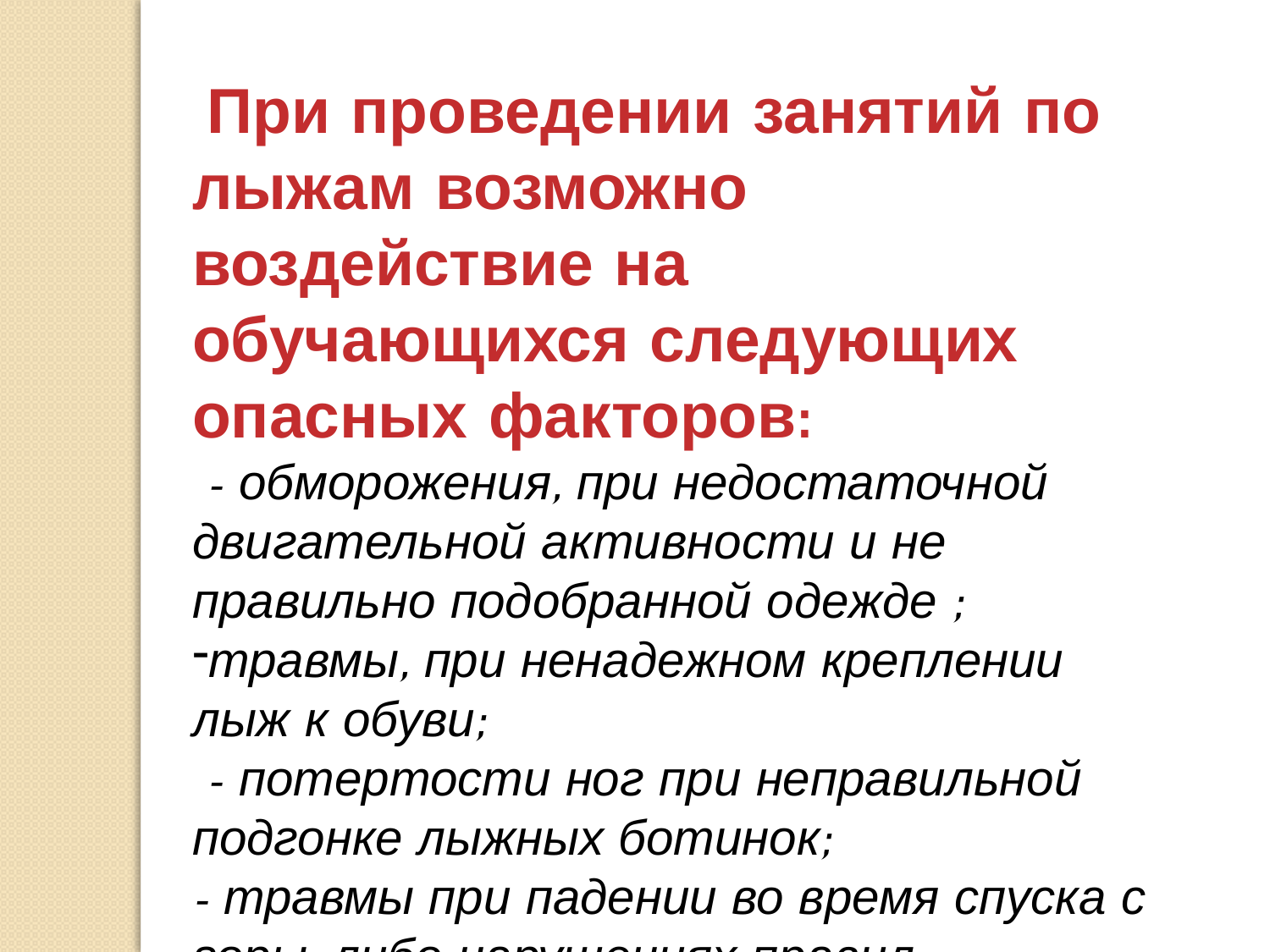

При проведении занятий по лыжам возможно воздействие на  обучающихся следующих опасных факторов:
 - обморожения, при недостаточной двигательной активности и не правильно подобранной одежде ;
травмы, при ненадежном креплении лыж к обуви;
 - потертости ног при неправильной подгонке лыжных ботинок;
- травмы при падении во время спуска с горы, либо нарушениях правил поведения.